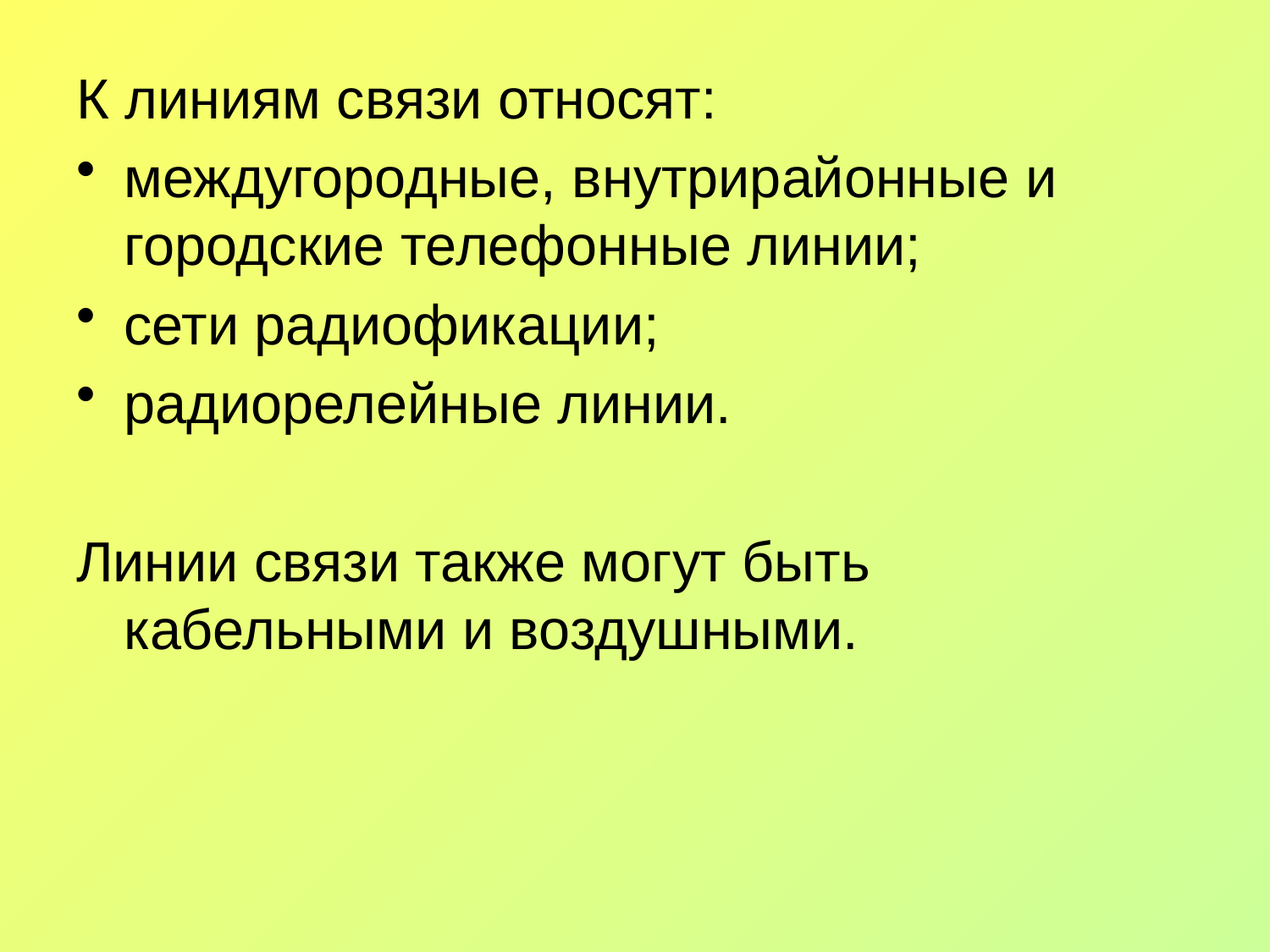

К линиям связи относят:
междугородные, внутрирайонные и городские телефонные линии;
сети радиофикации;
радиорелейные линии.

Линии связи также могут быть кабельными и воздушными.